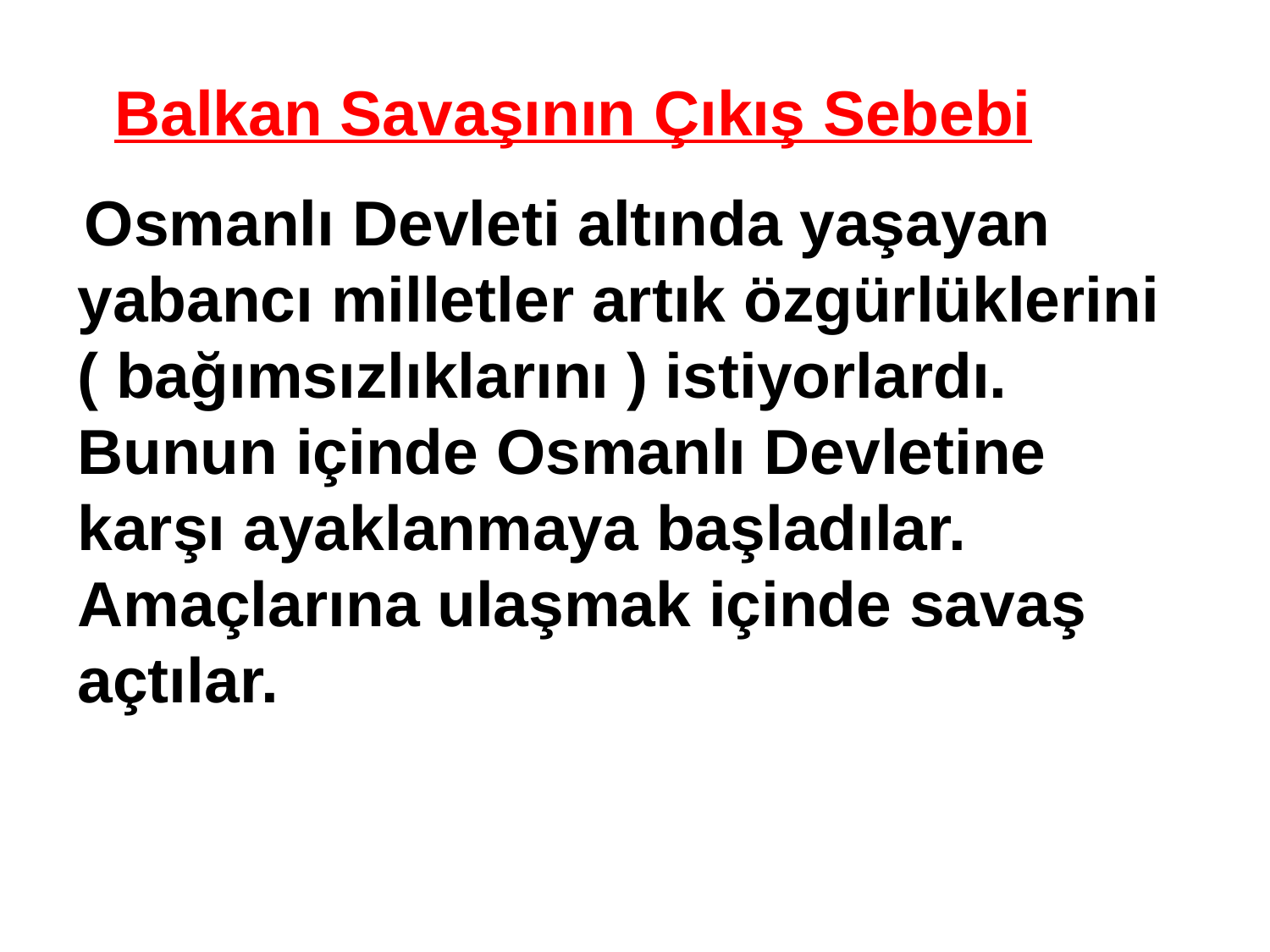

Balkan Savaşının Çıkış Sebebi
 Osmanlı Devleti altında yaşayan yabancı milletler artık özgürlüklerini  ( bağımsızlıklarını ) istiyorlardı.
Bunun içinde Osmanlı Devletine karşı ayaklanmaya başladılar.
Amaçlarına ulaşmak içinde savaş açtılar.